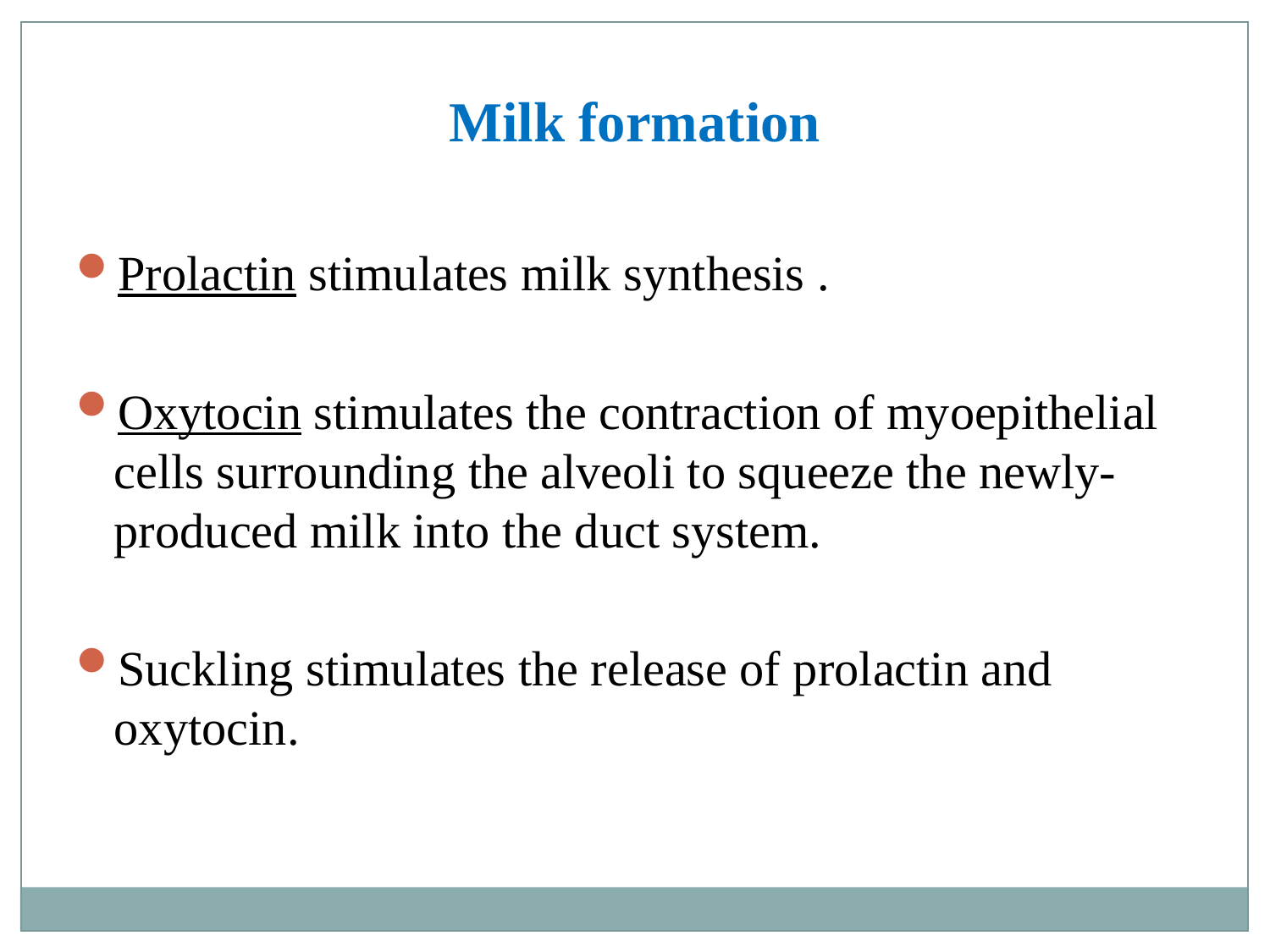

Milk formation

Prolactin stimulates milk synthesis .

Oxytocin stimulates the contraction of myoepithelial cells surrounding the alveoli to squeeze the newly-produced milk into the duct system.

Suckling stimulates the release of prolactin and oxytocin.